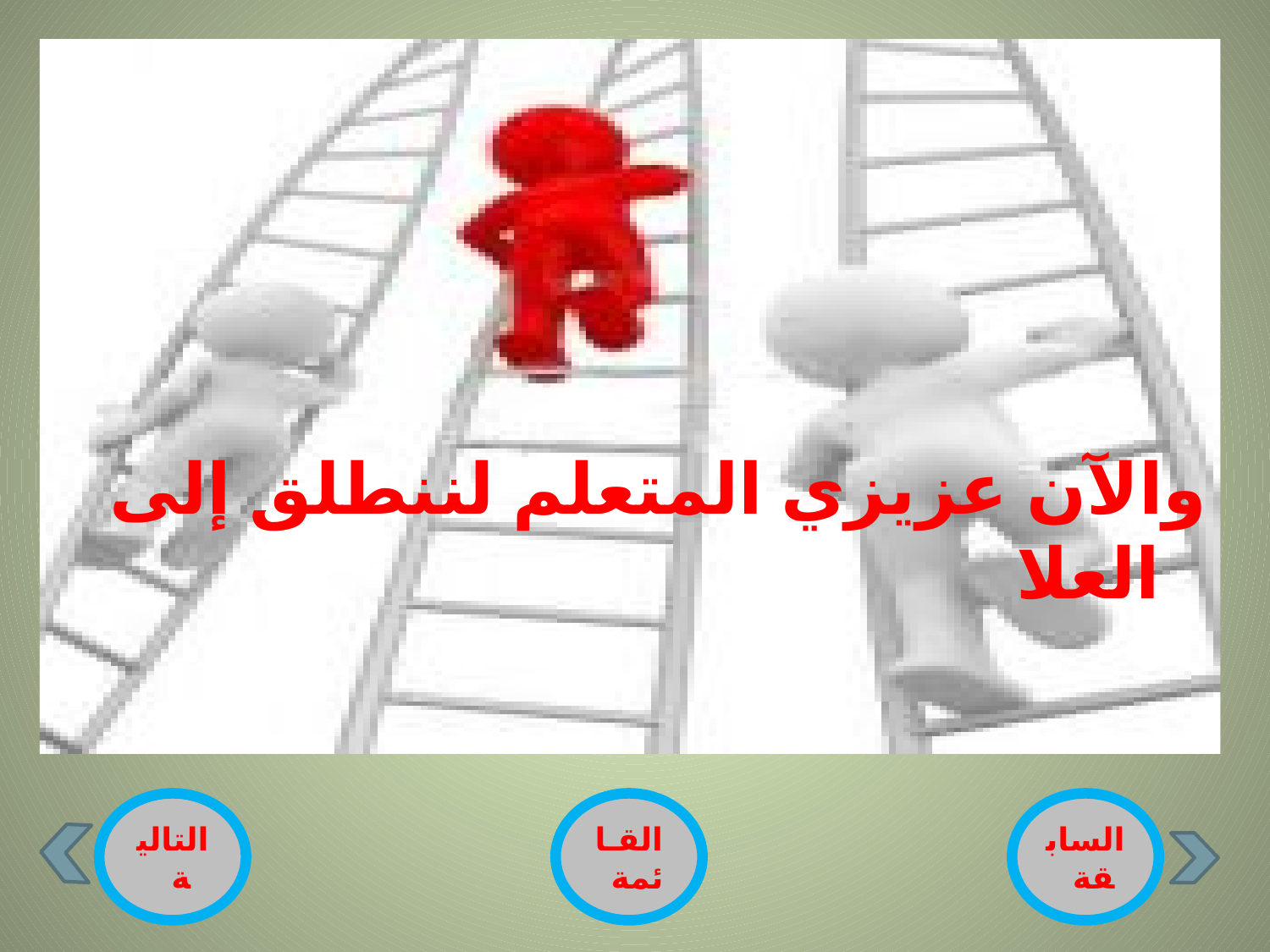

والآن عزيزي المتعلم لننطلق إلى العلا

التالية
القـائمة
السابقة